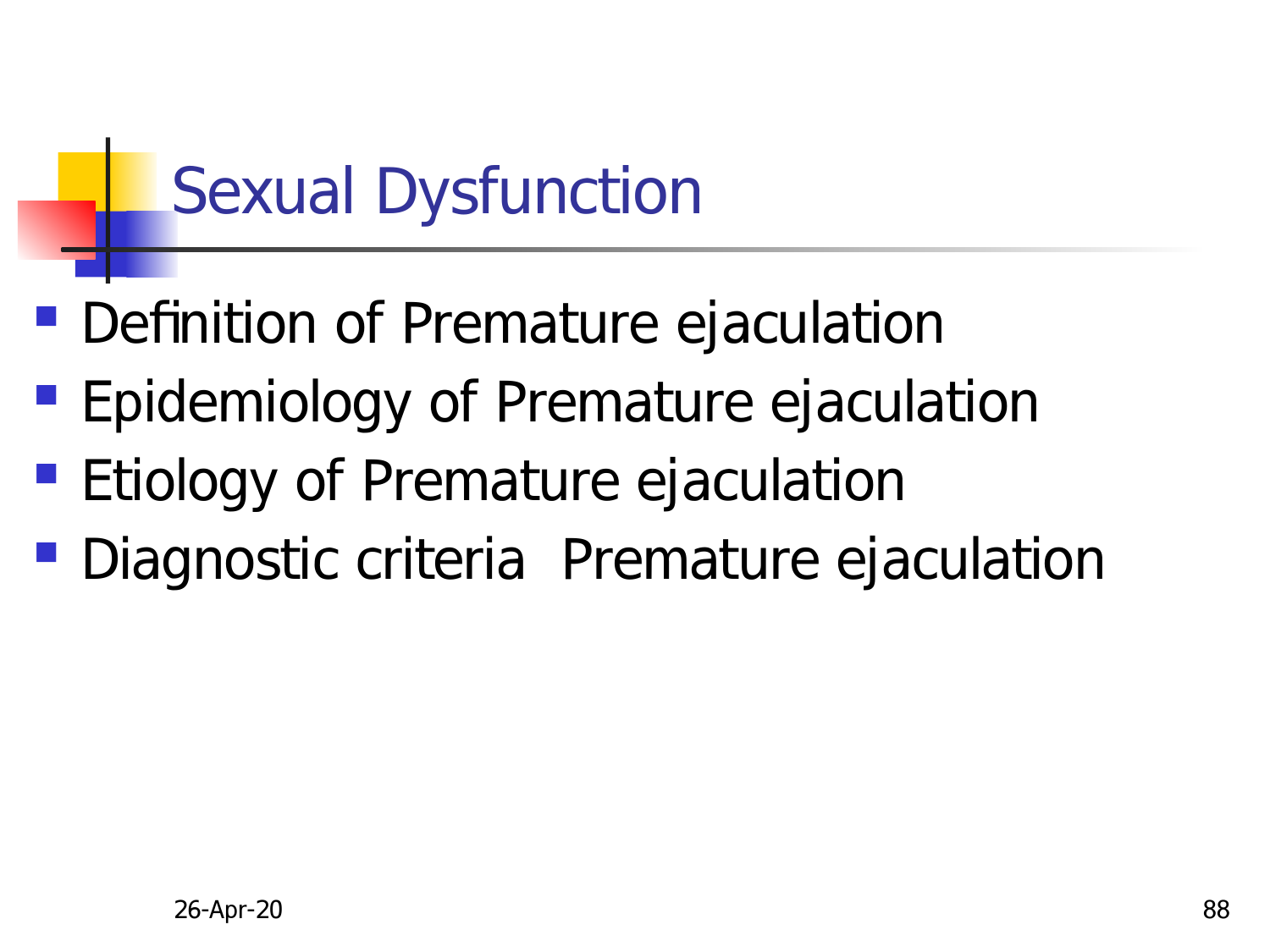

# Sexual Dysfunction
Definition of Premature ejaculation
Epidemiology of Premature ejaculation
Etiology of Premature ejaculation
Diagnostic criteria  Premature ejaculation
26-Apr-20
88